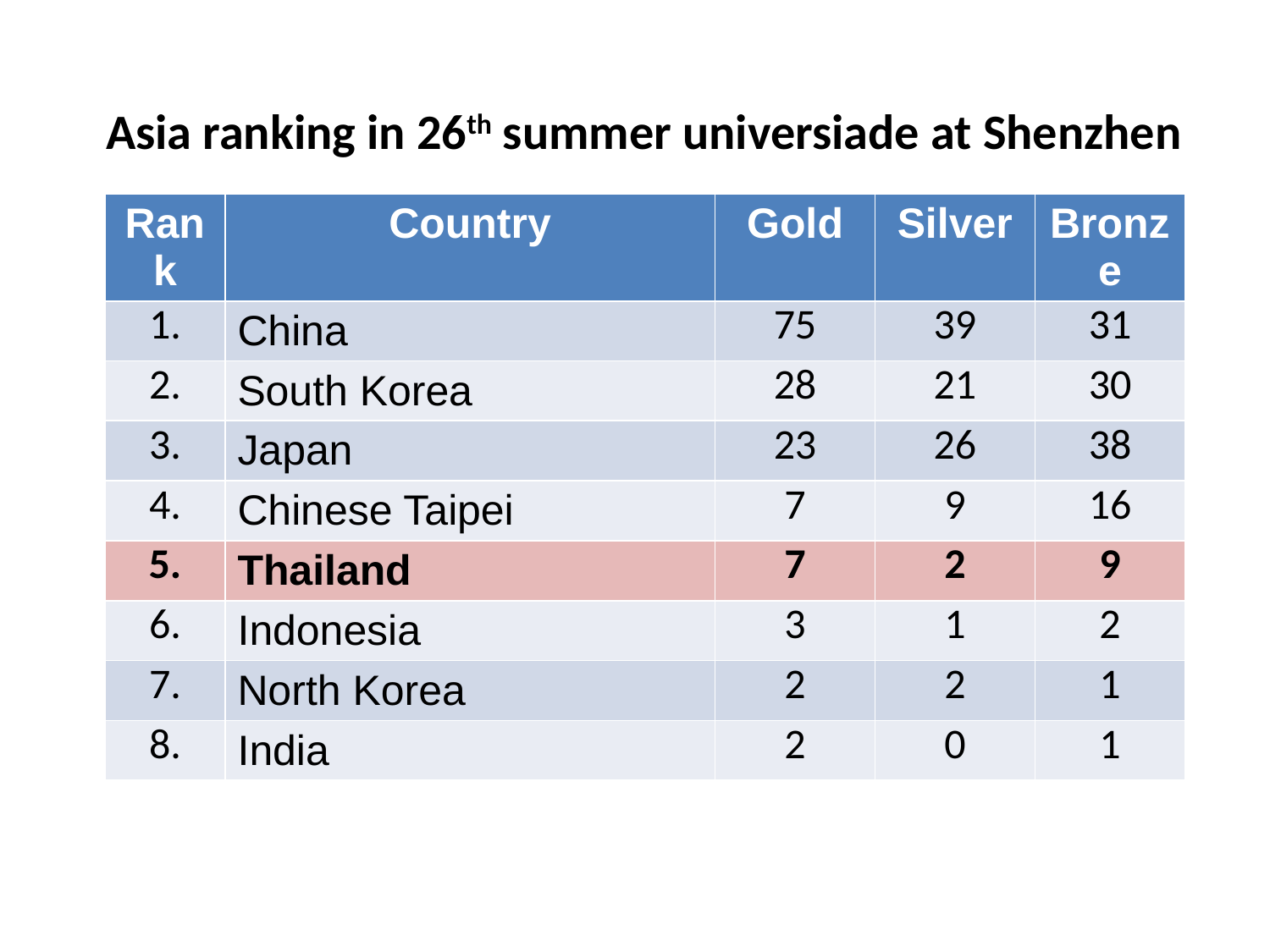

Asia ranking in 26th summer universiade at Shenzhen
| Rank | Country | Gold | Silver | Bronze |
| --- | --- | --- | --- | --- |
| 1. | China | 75 | 39 | 31 |
| 2. | South Korea | 28 | 21 | 30 |
| 3. | Japan | 23 | 26 | 38 |
| 4. | Chinese Taipei | 7 | 9 | 16 |
| 5. | Thailand | 7 | 2 | 9 |
| 6. | Indonesia | 3 | 1 | 2 |
| 7. | North Korea | 2 | 2 | 1 |
| 8. | India | 2 | 0 | 1 |